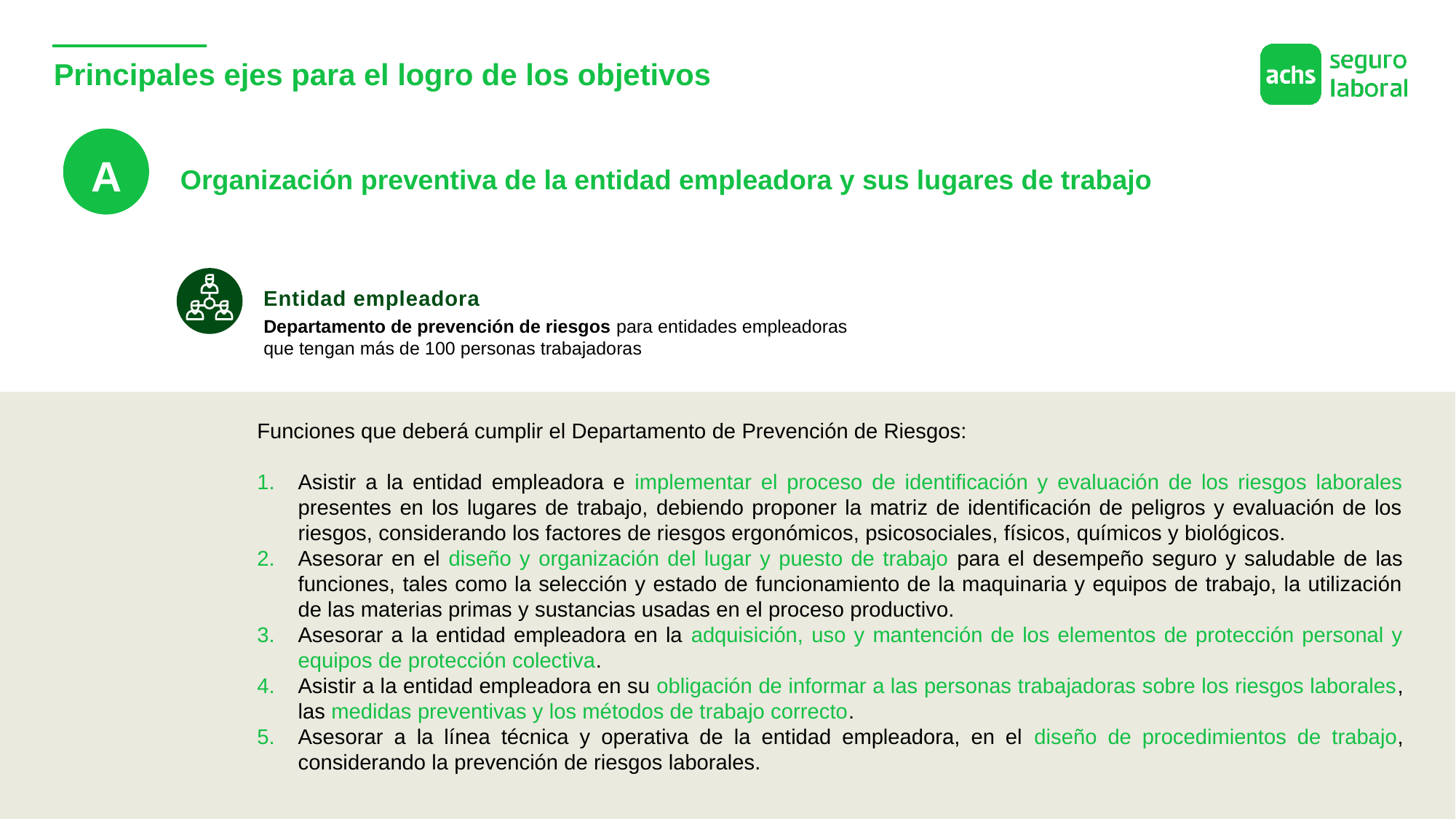

# Principales ejes para el logro de los objetivos

A
Organización preventiva de la entidad empleadora y sus lugares de trabajo

Entidad empleadora
Departamento de prevención de riesgos para entidades empleadoras que tengan más de 100 personas trabajadoras

Funciones que deberá cumplir el Departamento de Prevención de Riesgos:

Asistir a la entidad empleadora e implementar el proceso de identificación y evaluación de los riesgos laborales presentes en los lugares de trabajo, debiendo proponer la matriz de identificación de peligros y evaluación de los riesgos, considerando los factores de riesgos ergonómicos, psicosociales, físicos, químicos y biológicos.
Asesorar en el diseño y organización del lugar y puesto de trabajo para el desempeño seguro y saludable de las funciones, tales como la selección y estado de funcionamiento de la maquinaria y equipos de trabajo, la utilización de las materias primas y sustancias usadas en el proceso productivo.
Asesorar a la entidad empleadora en la adquisición, uso y mantención de los elementos de protección personal y equipos de protección colectiva.
Asistir a la entidad empleadora en su obligación de informar a las personas trabajadoras sobre los riesgos laborales, las medidas preventivas y los métodos de trabajo correcto.
Asesorar a la línea técnica y operativa de la entidad empleadora, en el diseño de procedimientos de trabajo, considerando la prevención de riesgos laborales.

23